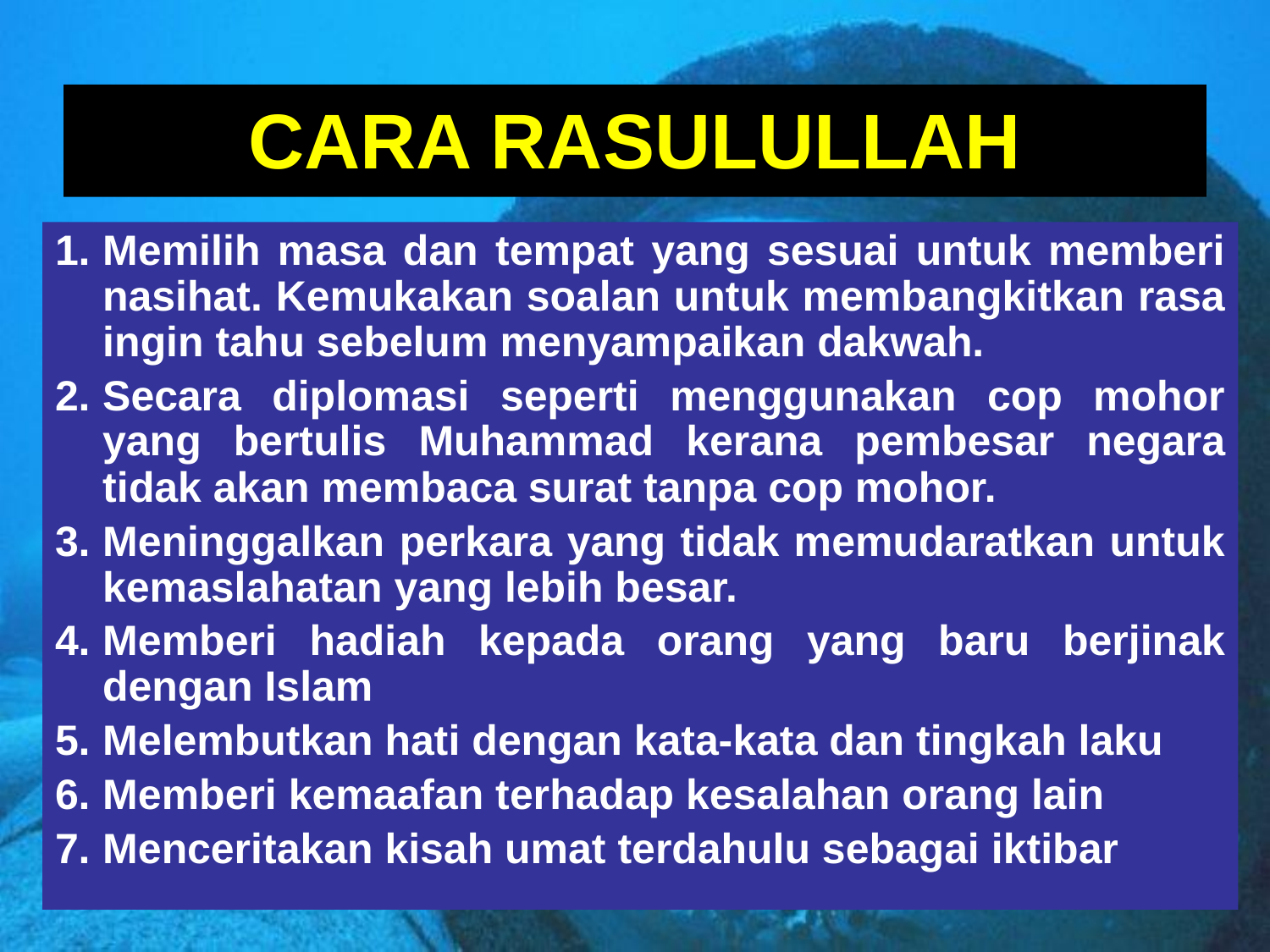

# CARA RASULULLAH
Memilih masa dan tempat yang sesuai untuk memberi nasihat. Kemukakan soalan untuk membangkitkan rasa ingin tahu sebelum menyampaikan dakwah.
Secara diplomasi seperti menggunakan cop mohor yang bertulis Muhammad kerana pembesar negara tidak akan membaca surat tanpa cop mohor.
Meninggalkan perkara yang tidak memudaratkan untuk kemaslahatan yang lebih besar.
Memberi hadiah kepada orang yang baru berjinak dengan Islam
Melembutkan hati dengan kata-kata dan tingkah laku
Memberi kemaafan terhadap kesalahan orang lain
Menceritakan kisah umat terdahulu sebagai iktibar